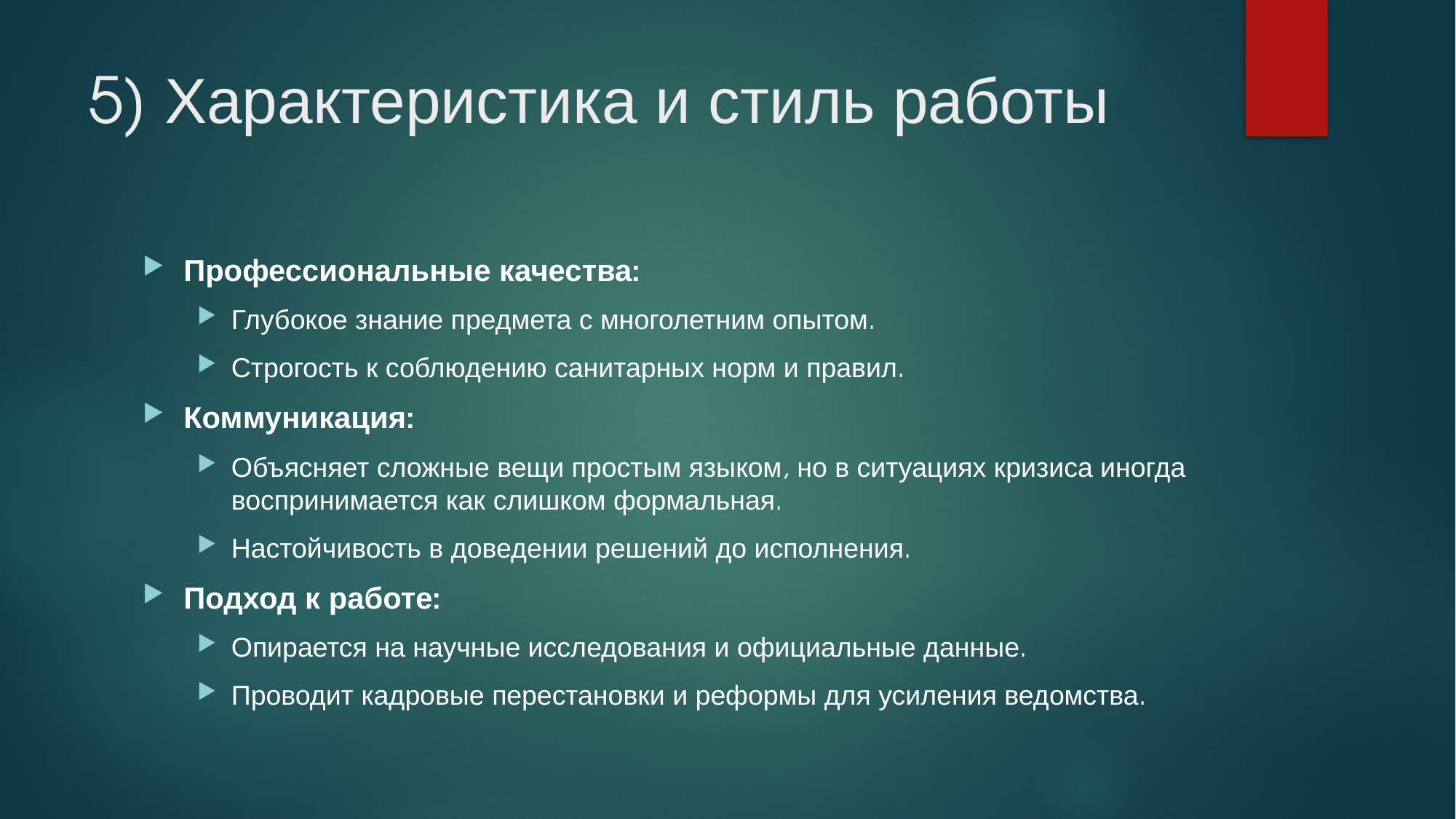

# 5) Характеристика и стиль работы
Профессиональные качества:
Глубокое знание предмета с многолетним опытом.
Строгость к соблюдению санитарных норм и правил.
Коммуникация:
Объясняет сложные вещи простым языком, но в ситуациях кризиса иногда воспринимается как слишком формальная.
Настойчивость в доведении решений до исполнения.
Подход к работе:
Опирается на научные исследования и официальные данные.
Проводит кадровые перестановки и реформы для усиления ведомства.